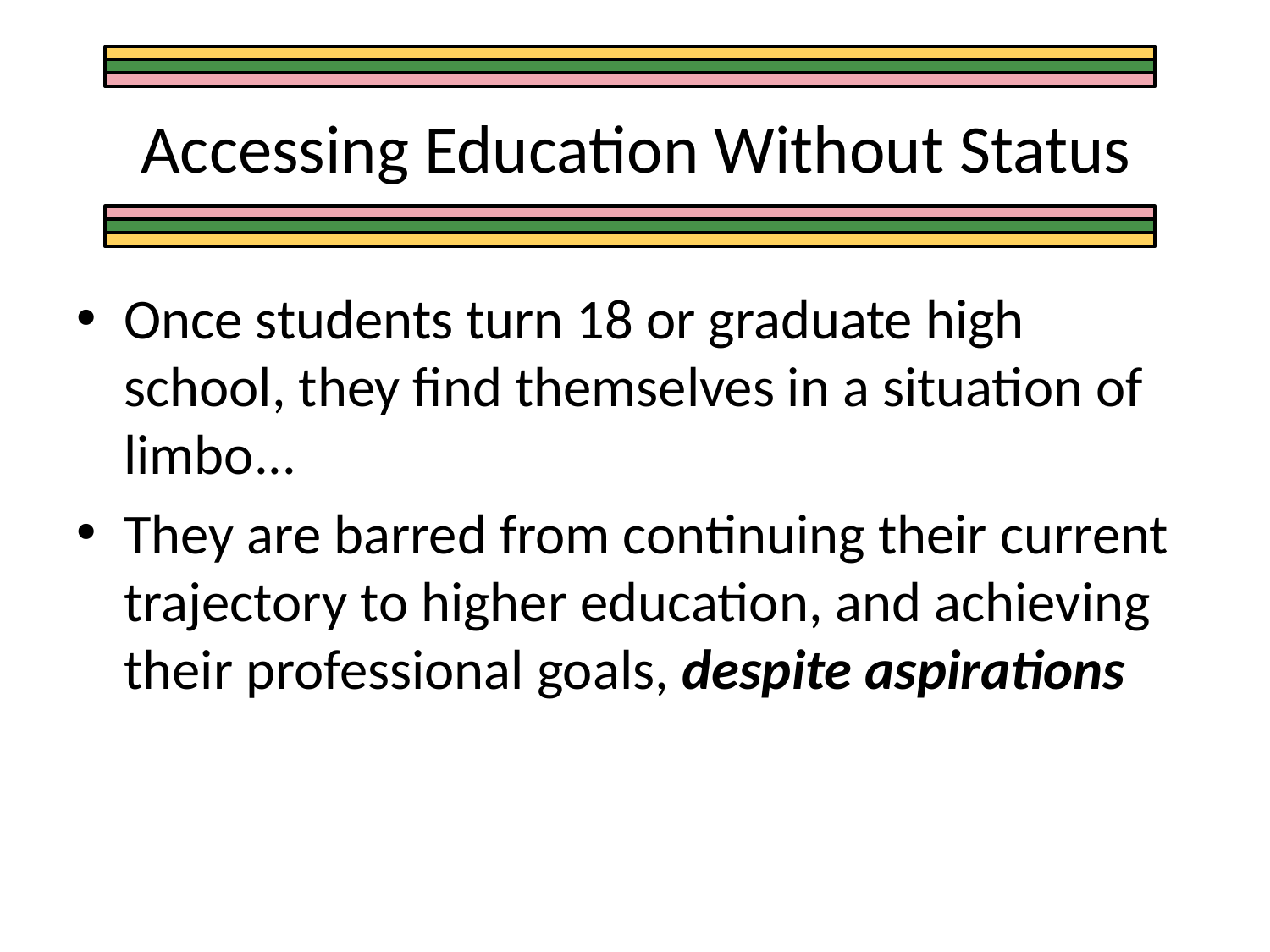

# Accessing Education Without Status

Once students turn 18 or graduate high school, they find themselves in a situation of limbo...
They are barred from continuing their current trajectory to higher education, and achieving their professional goals, despite aspirations